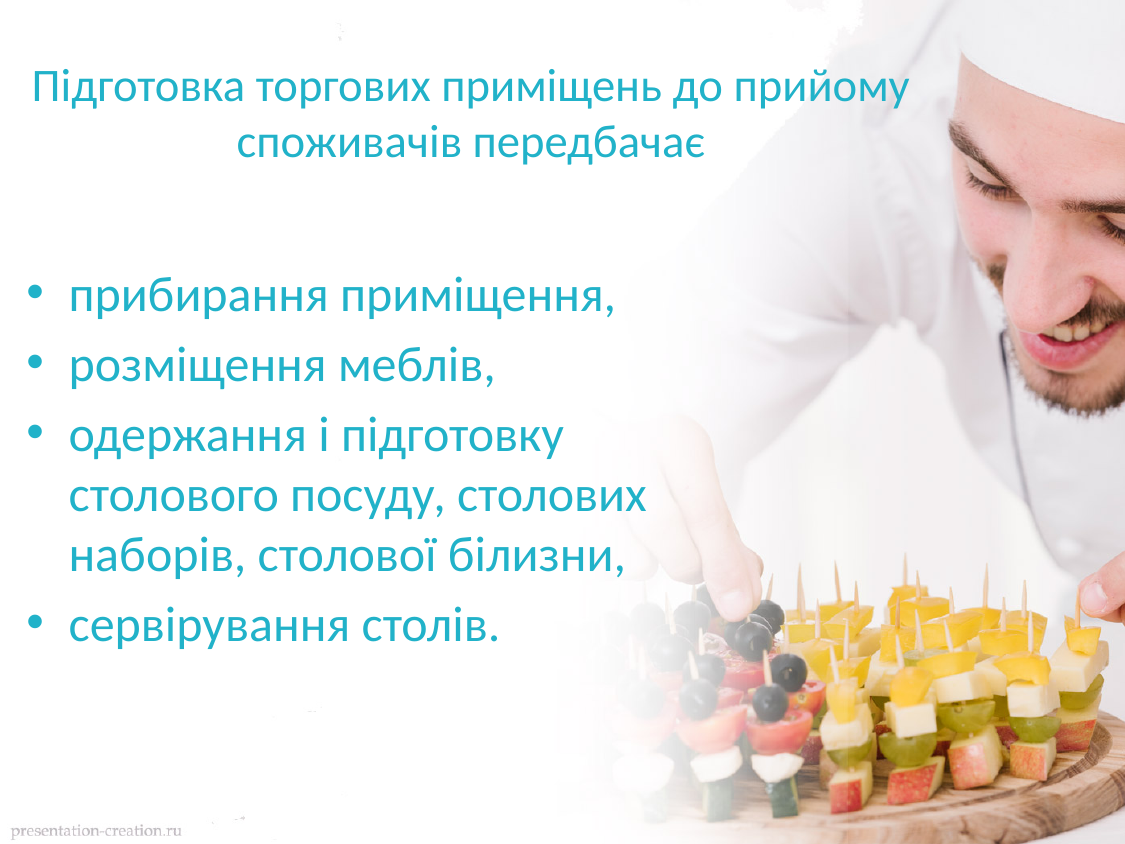

# Підготовка торгових приміщень до прийому споживачів передбачає
прибирання приміщення,
розміщення меблів,
одержання і підготовку столового посуду, столових наборів, столової білизни,
сервірування столів.